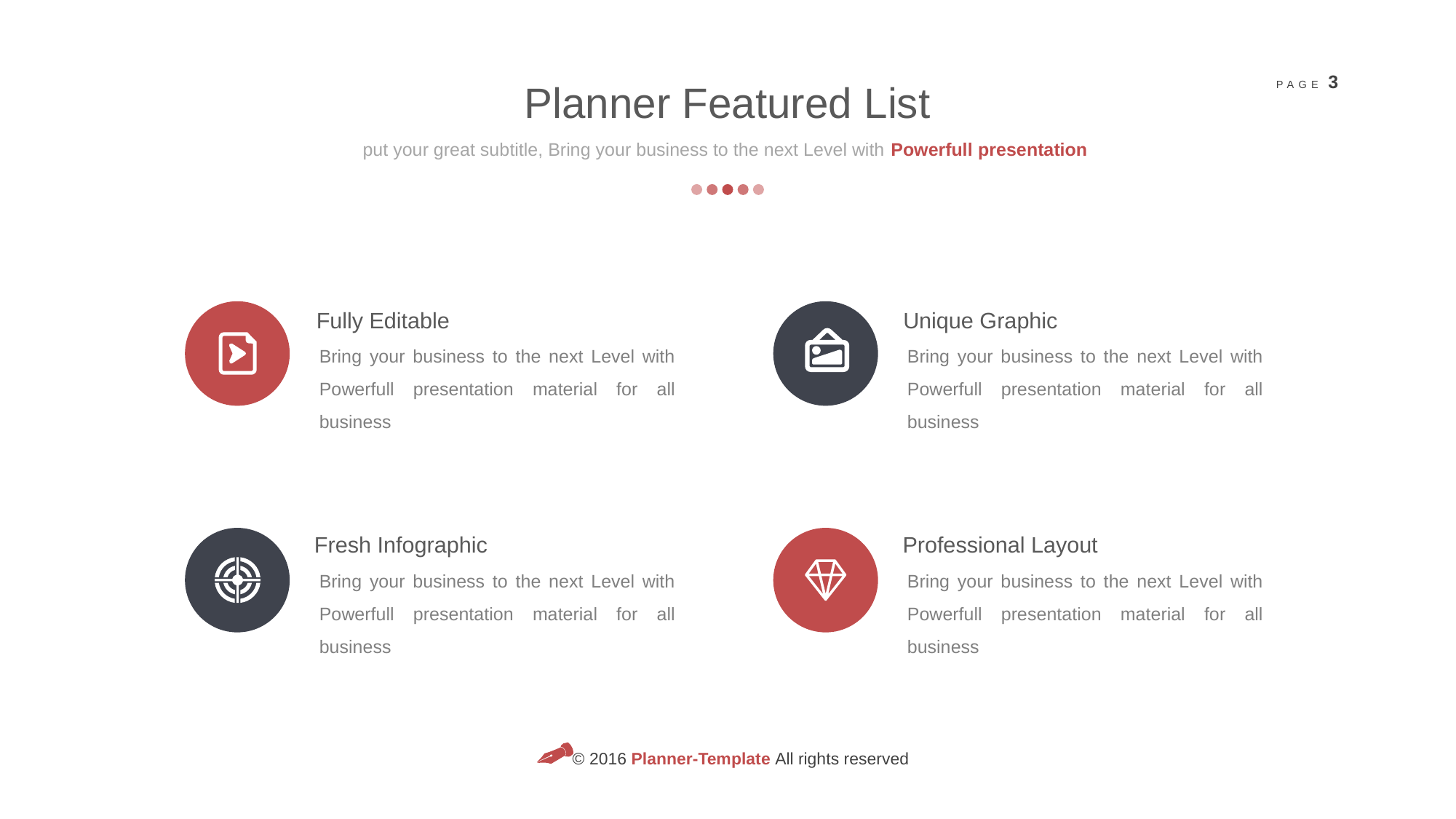

Planner Featured List
put your great subtitle, Bring your business to the next Level with Powerfull presentation

Fully Editable
Unique Graphic

Bring your business to the next Level with Powerfull presentation material for all business
Bring your business to the next Level with Powerfull presentation material for all business

Fresh Infographic
Professional Layout

Bring your business to the next Level with Powerfull presentation material for all business
Bring your business to the next Level with Powerfull presentation material for all business